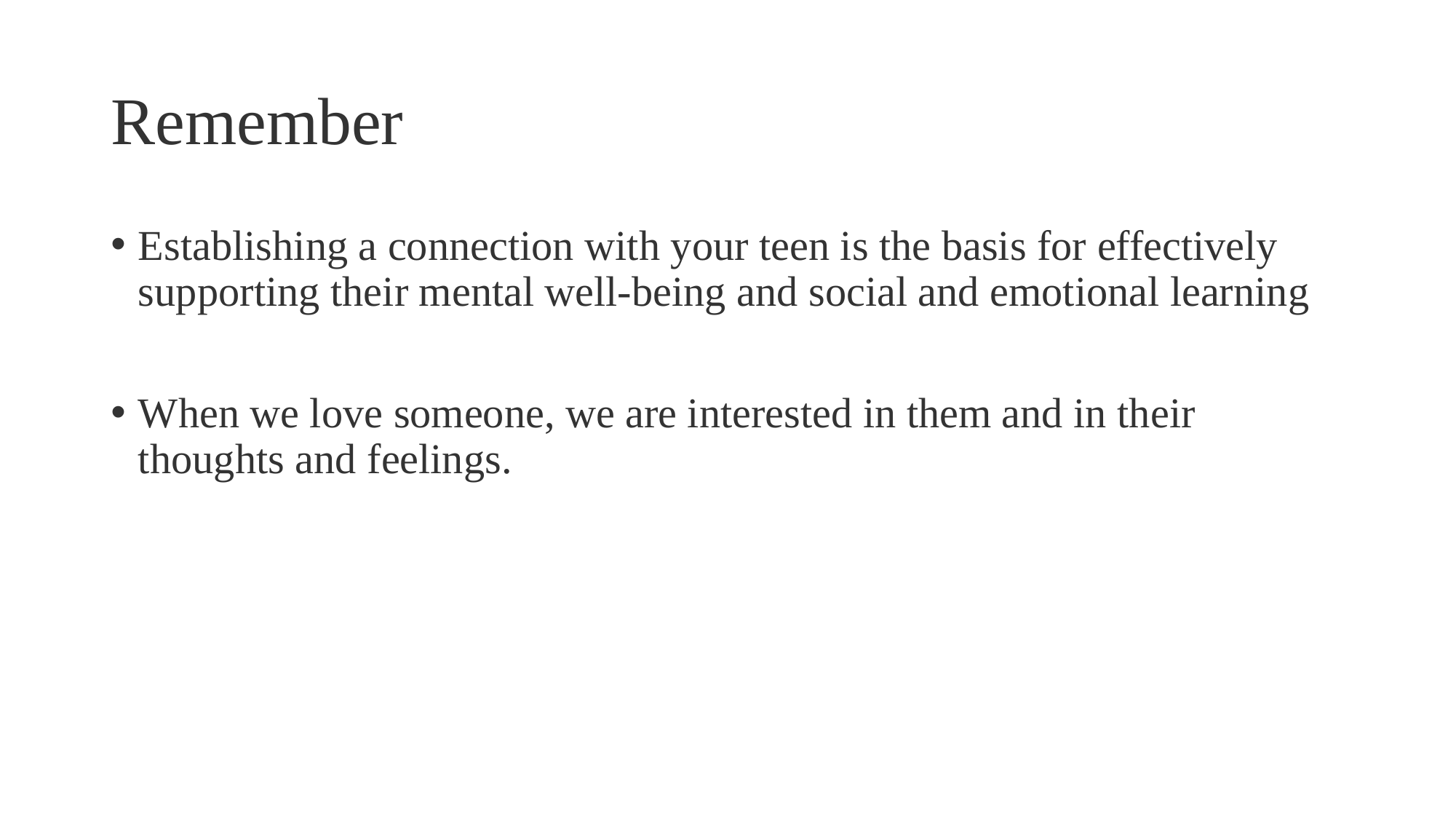

# Remember
Establishing a connection with your teen is the basis for effectively supporting their mental well-being and social and emotional learning

When we love someone, we are interested in them and in their thoughts and feelings.